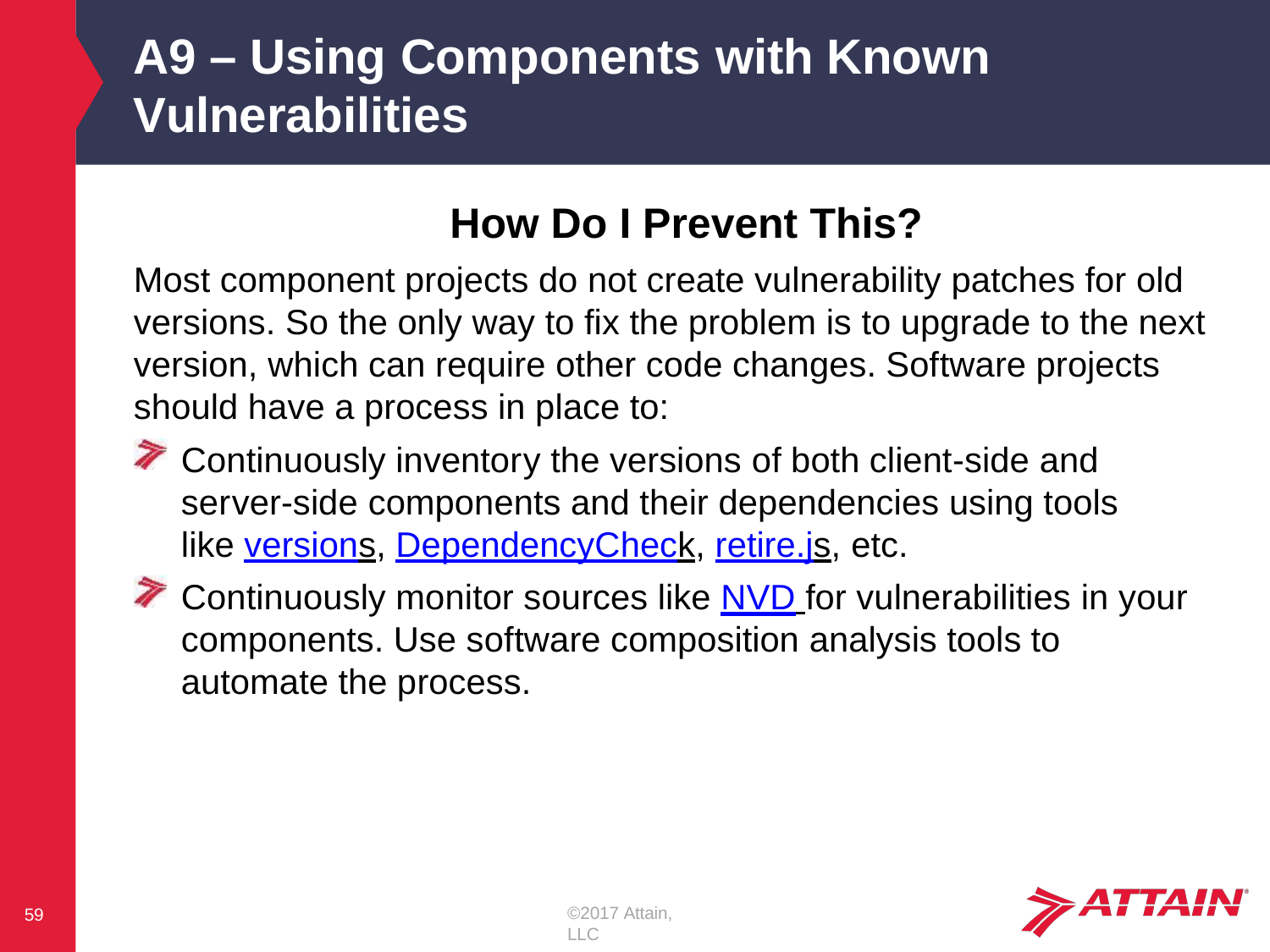

# A9 – Using Components with Known
Vulnerabilities
How Do I Prevent This?

Most component projects do not create vulnerability patches for old versions. So the only way to fix the problem is to upgrade to the next version, which can require other code changes. Software projects should have a process in place to:

Continuously inventory the versions of both client-side and server-side components and their dependencies using tools like versions, DependencyCheck, retire.js, etc.

Continuously monitor sources like NVD for vulnerabilities in your components. Use software composition analysis tools to automate the process.

©2017 Attain, LLC
59